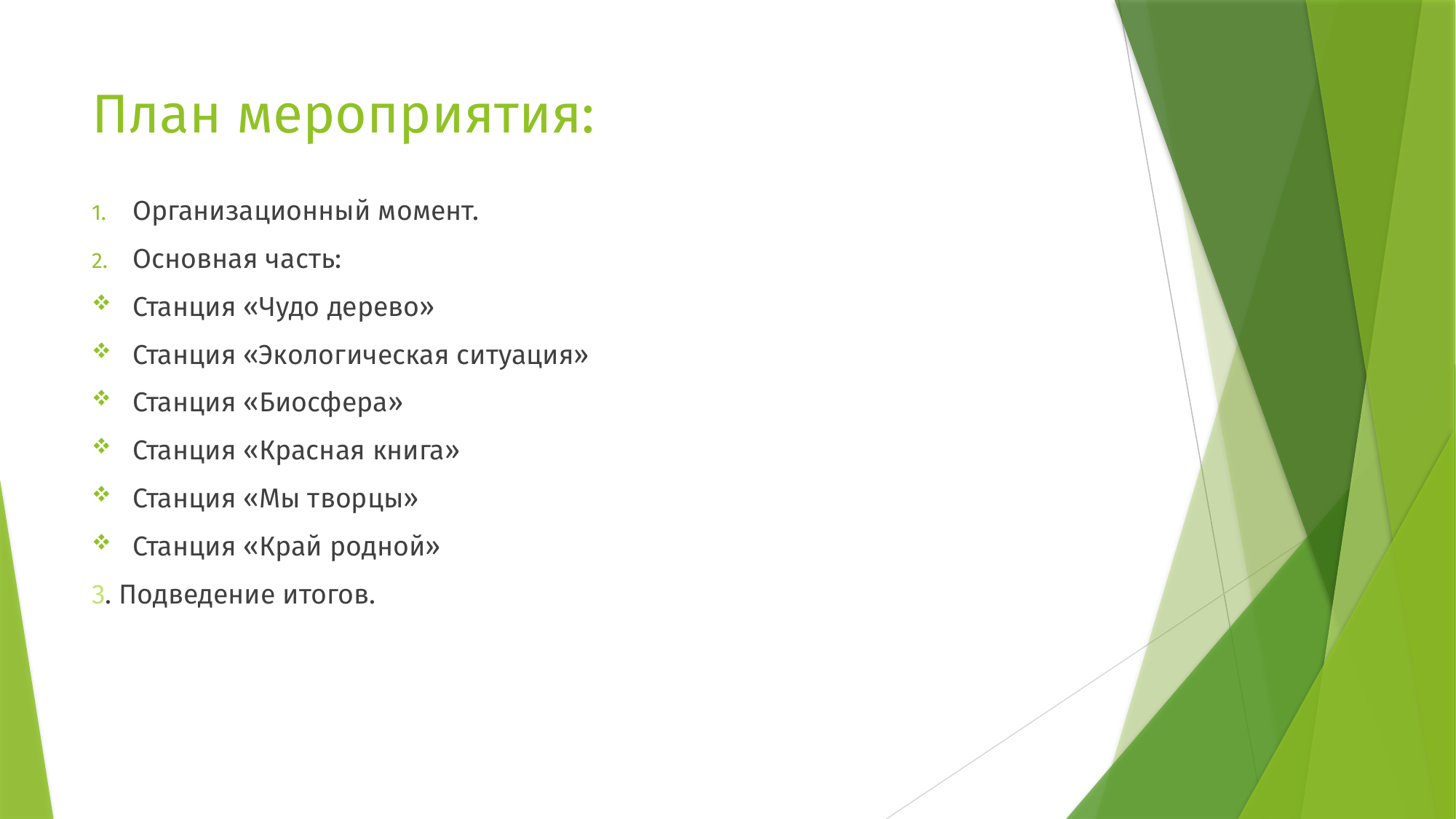

# План мероприятия:
Организационный момент.
Основная часть:
Станция «Чудо дерево»
Станция «Экологическая ситуация»
Станция «Биосфера»
Станция «Красная книга»
Станция «Мы творцы»
Станция «Край родной»
3. Подведение итогов.